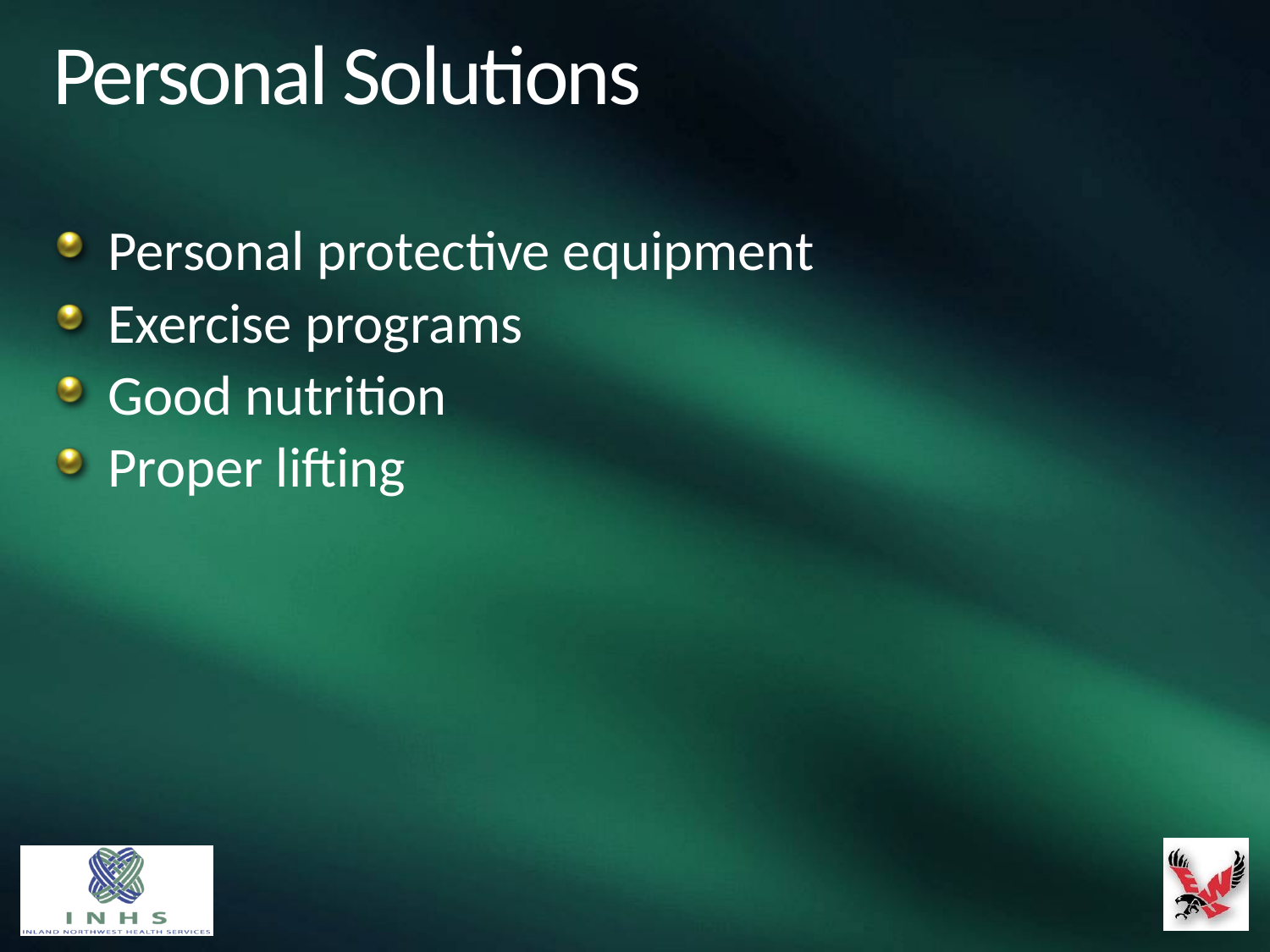

# Personal Solutions
Personal protective equipment
Exercise programs
Good nutrition
Proper lifting